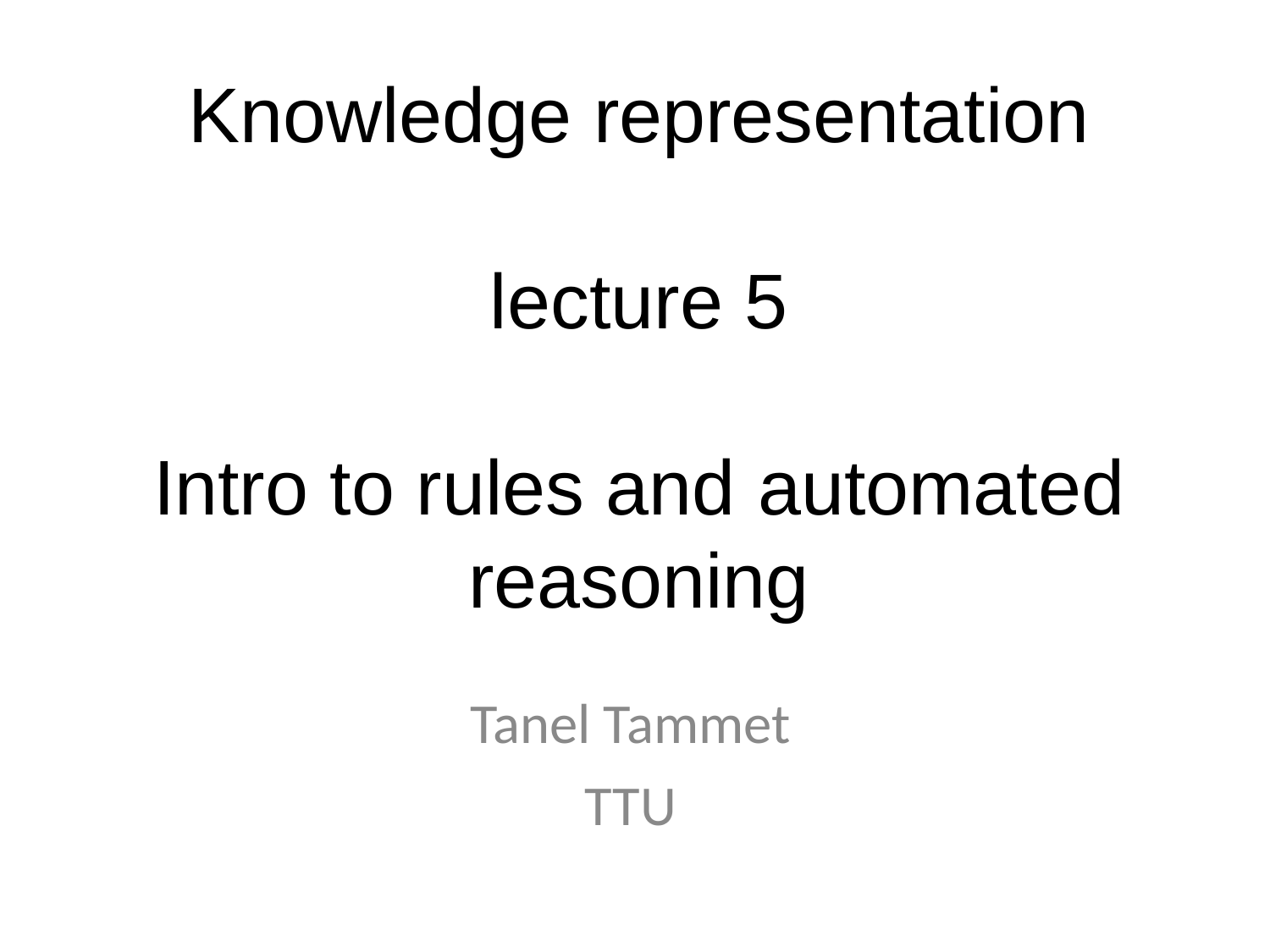

Knowledge representation
lecture 5
Intro to rules and automated reasoning
Tanel Tammet
TTU